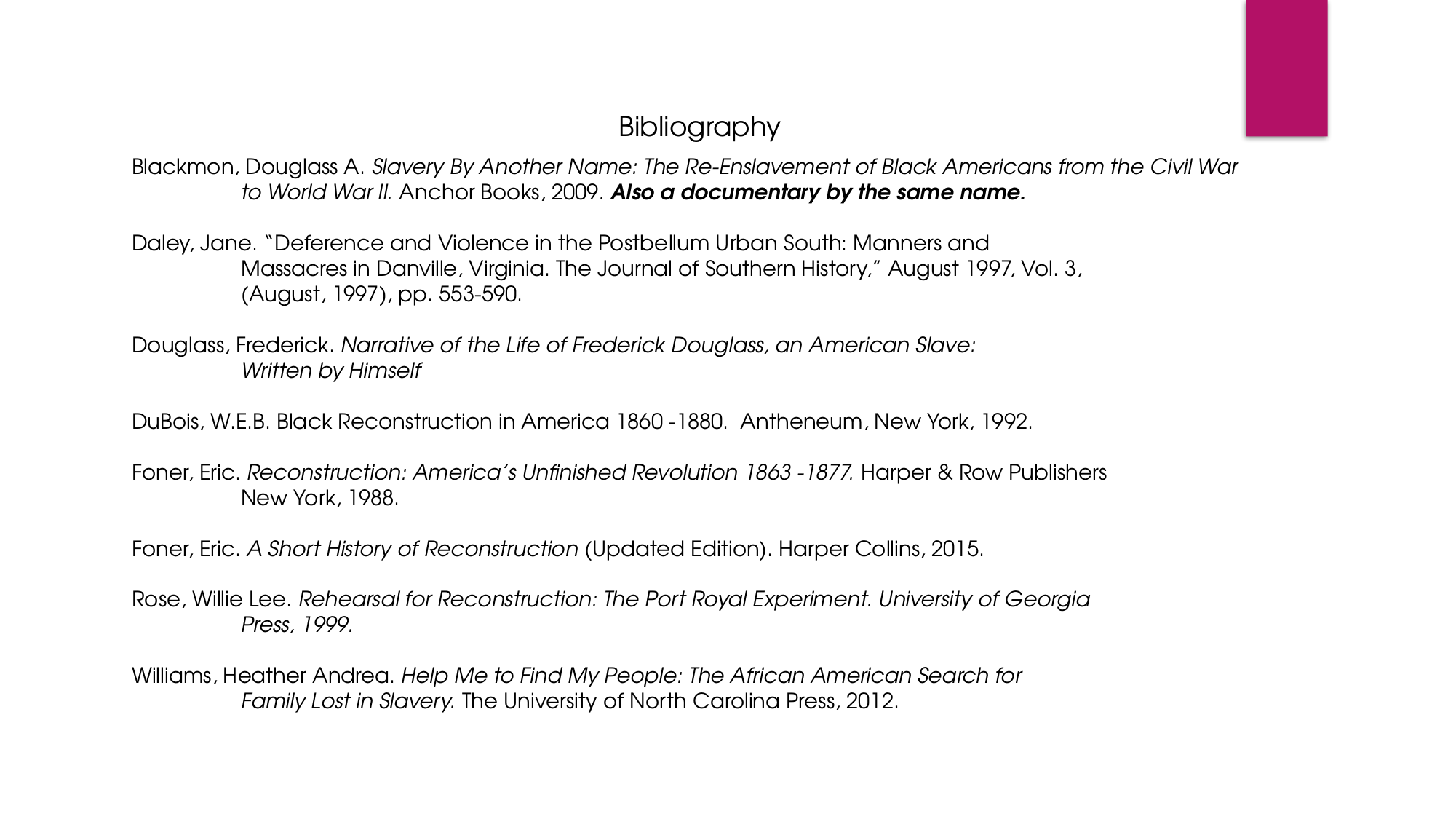

Bibliography
Blackmon, Douglass A. Slavery By Another Name: The Re-Enslavement of Black Americans from the Civil War
	to World War II. Anchor Books, 2009. Also a documentary by the same name.

Daley, Jane. “Deference and Violence in the Postbellum Urban South: Manners and
	Massacres in Danville, Virginia. The Journal of Southern History,” August 1997, Vol. 3,
	(August, 1997), pp. 553-590.

Douglass, Frederick. Narrative of the Life of Frederick Douglass, an American Slave:
	Written by Himself

DuBois, W.E.B. Black Reconstruction in America 1860 -1880.  Antheneum, New York, 1992.

Foner, Eric. Reconstruction: America’s Unfinished Revolution 1863 -1877. Harper & Row Publishers
	New York, 1988.

Foner, Eric. A Short History of Reconstruction (Updated Edition). Harper Collins, 2015.

Rose, Willie Lee. Rehearsal for Reconstruction: The Port Royal Experiment. University of Georgia
	Press, 1999.

Williams, Heather Andrea. Help Me to Find My People: The African American Search for
	Family Lost in Slavery. The University of North Carolina Press, 2012.